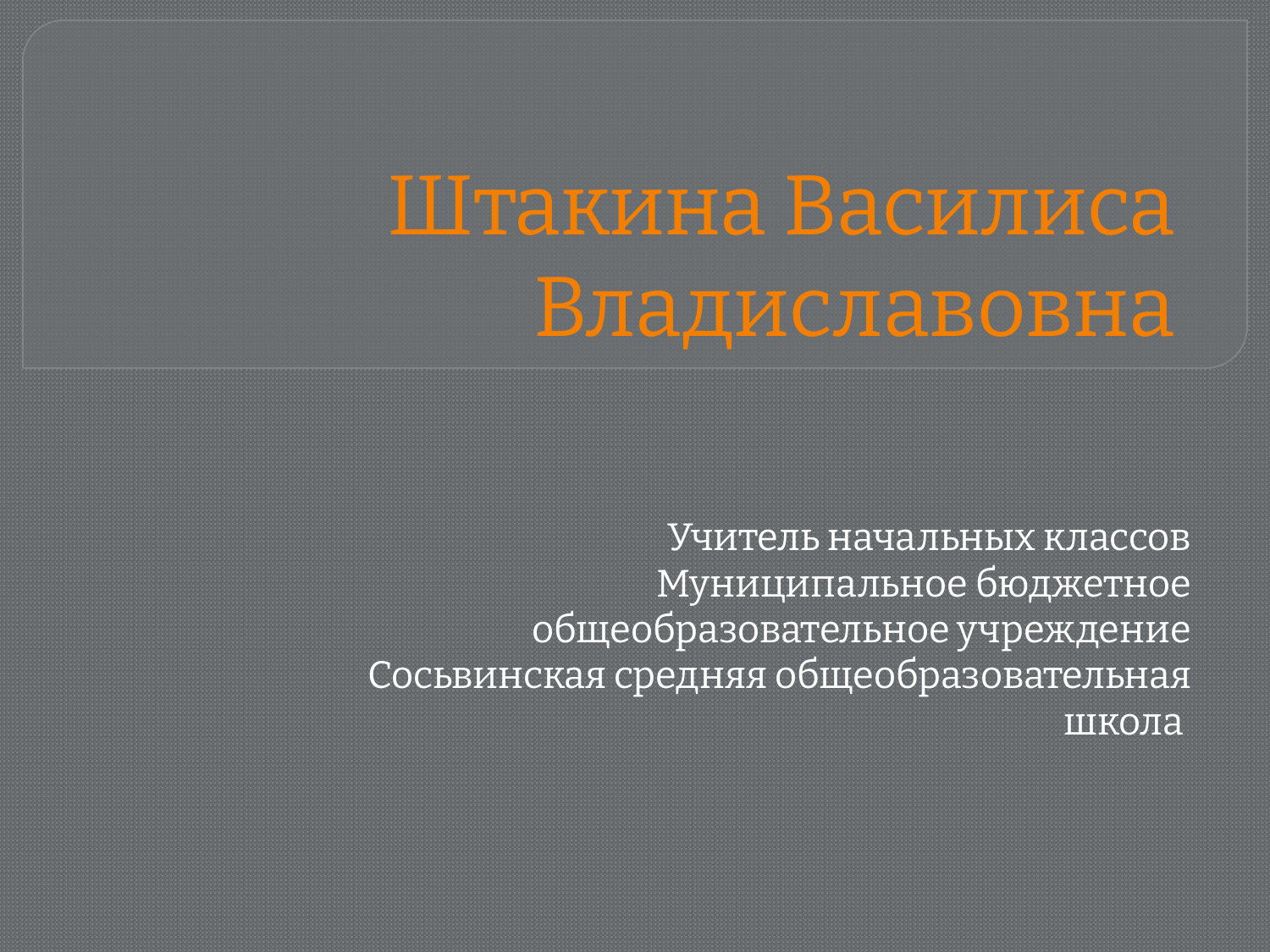

# Штакина Василиса Владиславовна
Учитель начальных классов
Муниципальное бюджетное общеобразовательное учреждение Сосьвинская средняя общеобразовательная школа